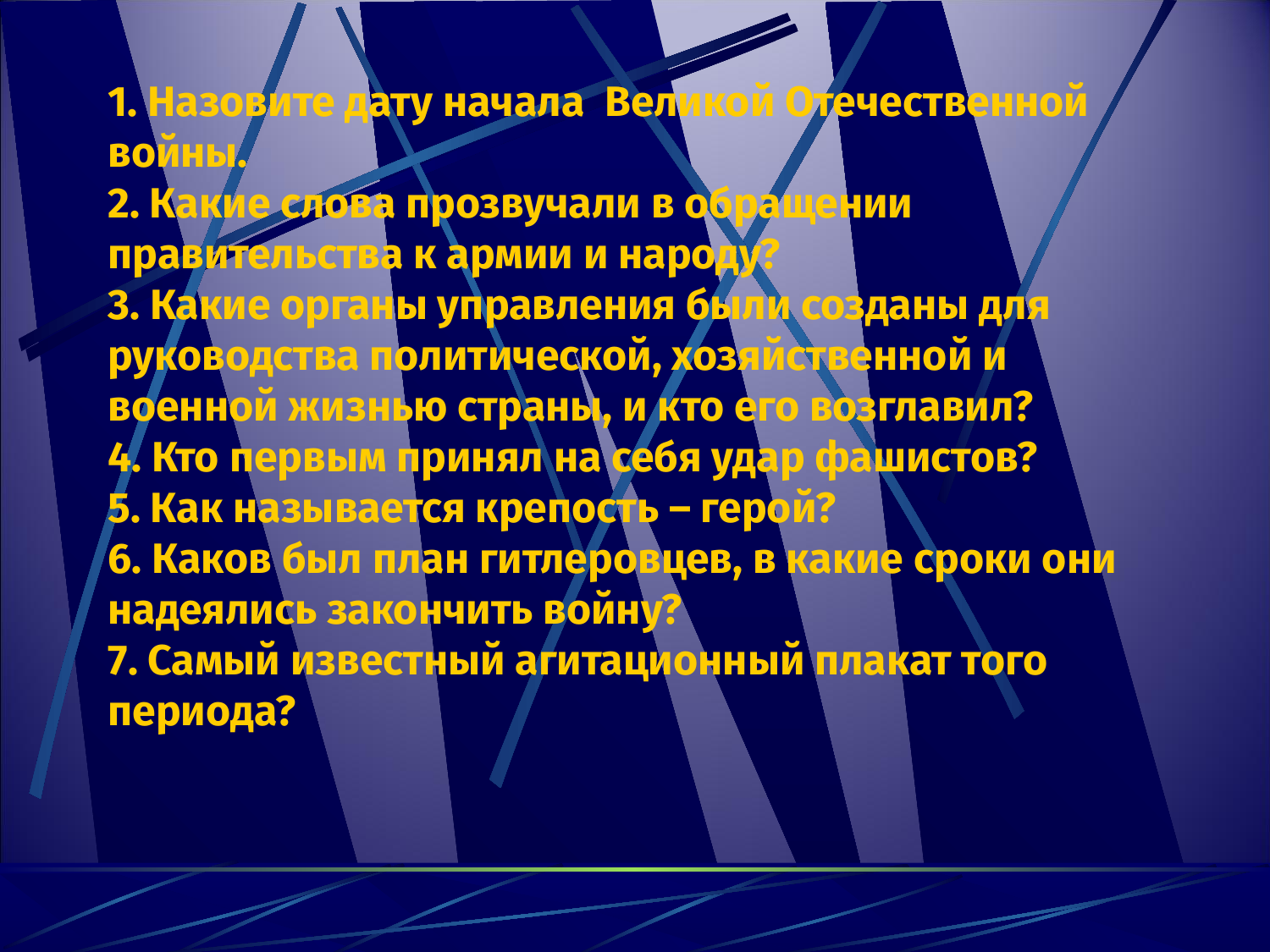

# 1. Назовите дату начала  Великой Отечественной войны. 2. Какие слова прозвучали в обращении правительства к армии и народу? 3. Какие органы управления были созданы для руководства политической, хозяйственной и военной жизнью страны, и кто его возглавил? 4. Кто первым принял на себя удар фашистов? 5. Как называется крепость – герой? 6. Каков был план гитлеровцев, в какие сроки они надеялись закончить войну? 7. Самый известный агитационный плакат того периода?